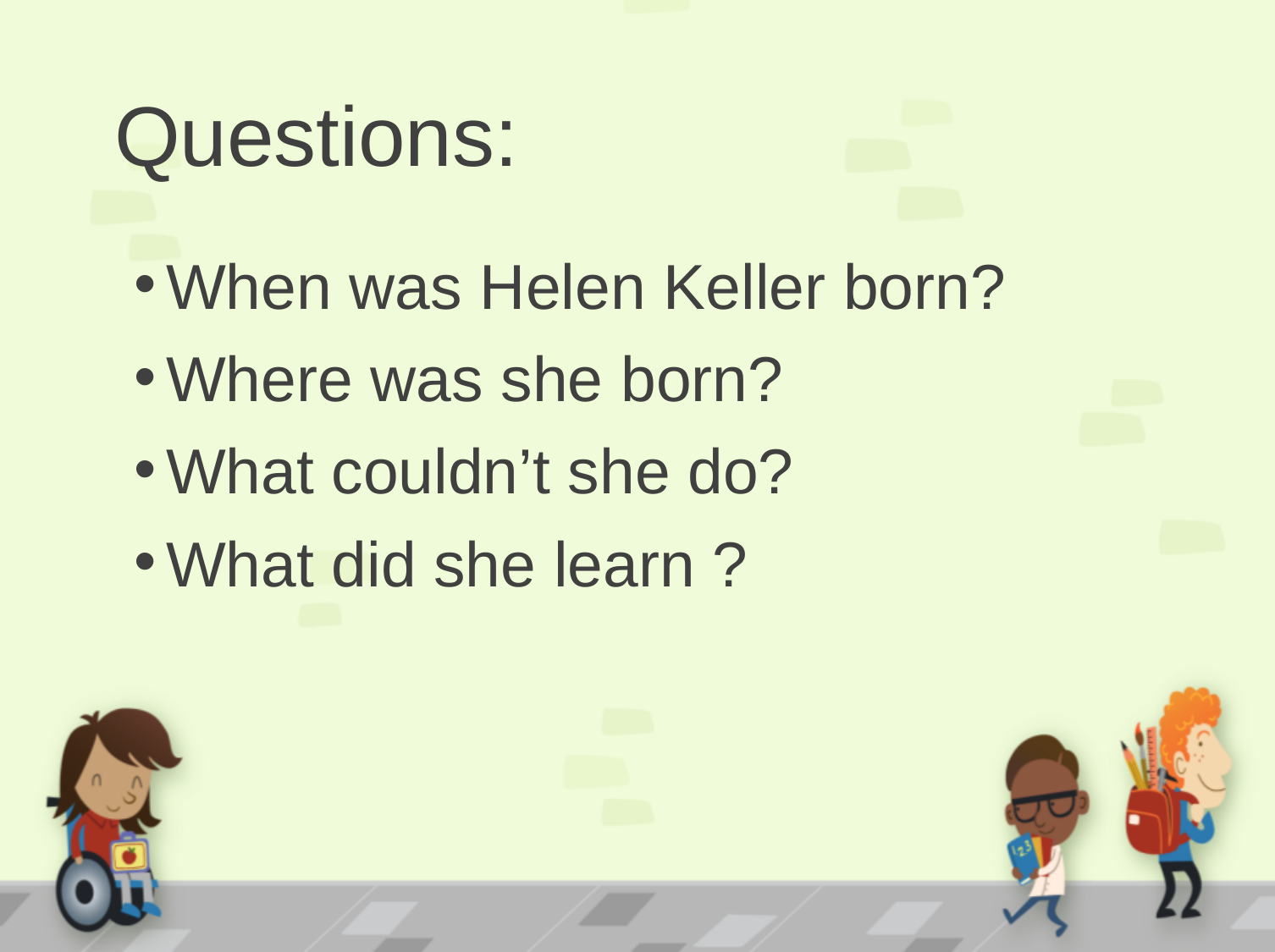

# Questions:
When was Helen Keller born?
Where was she born?
What couldn’t she do?
What did she learn ?